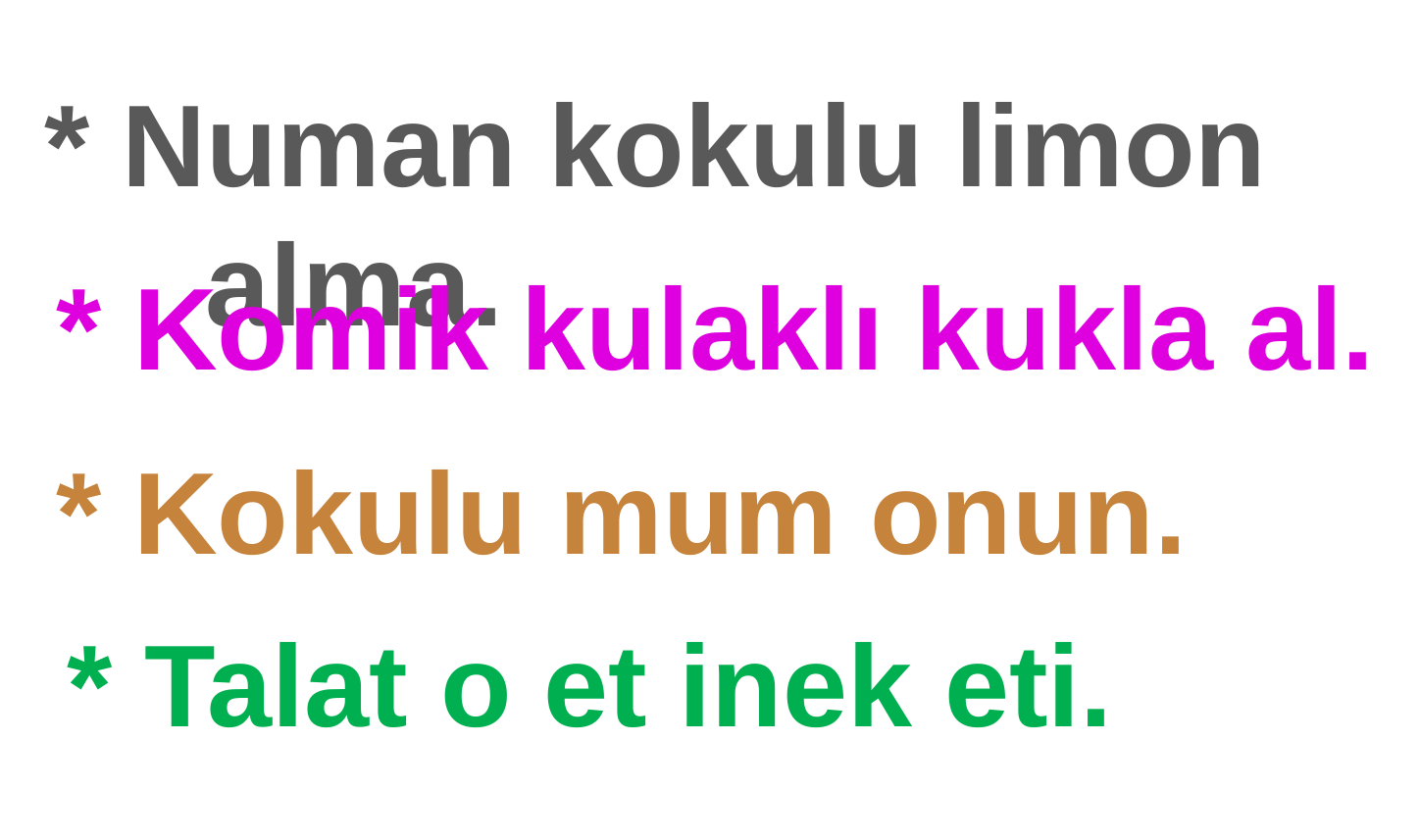

* Numan kokulu limon alma.
* Komik kulaklı kukla al.

* Kokulu mum onun.
* Talat o et inek eti.